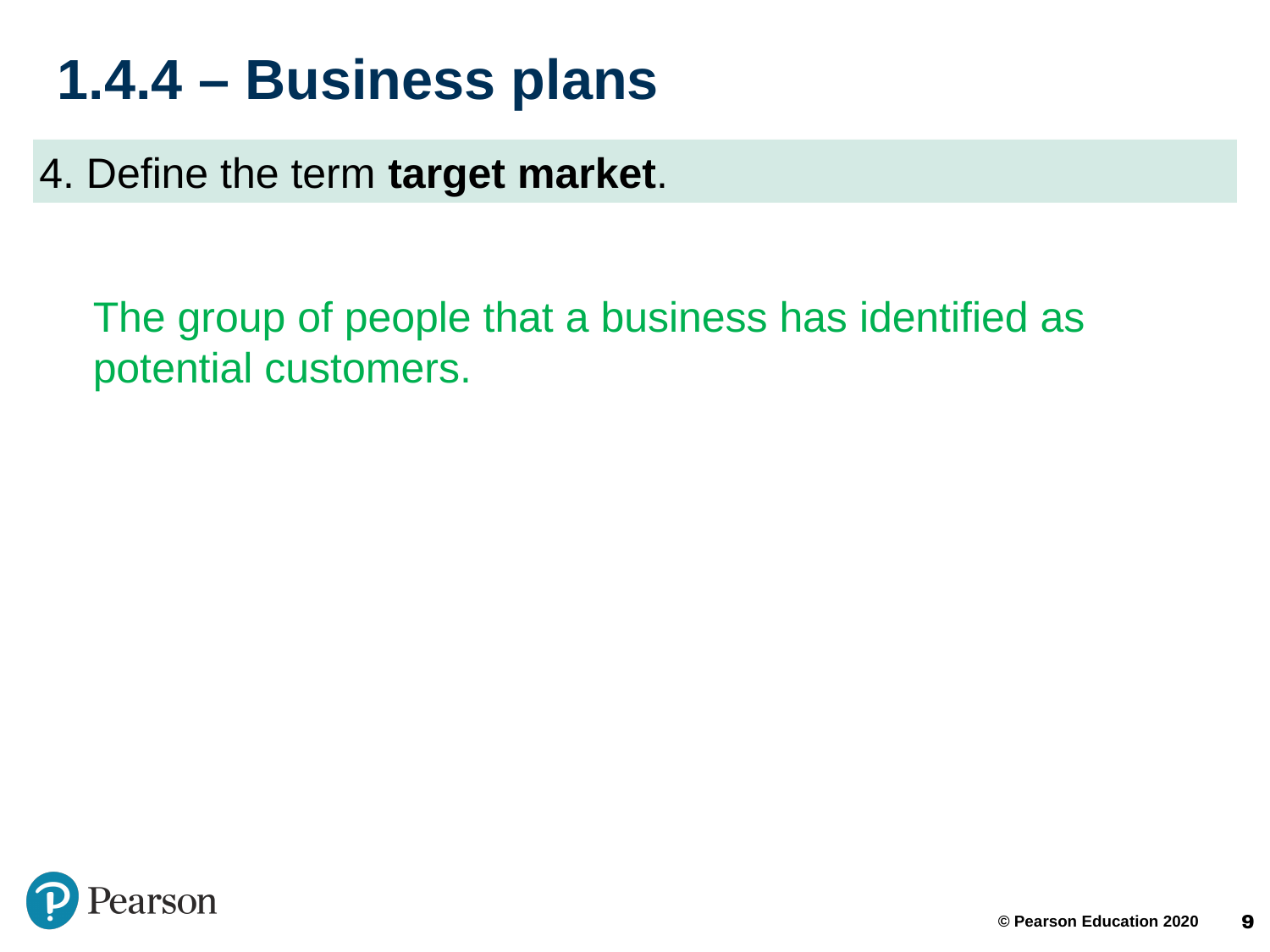

# 1.4.4 – Business plans
4. Define the term target market.
The group of people that a business has identified as potential customers.

9